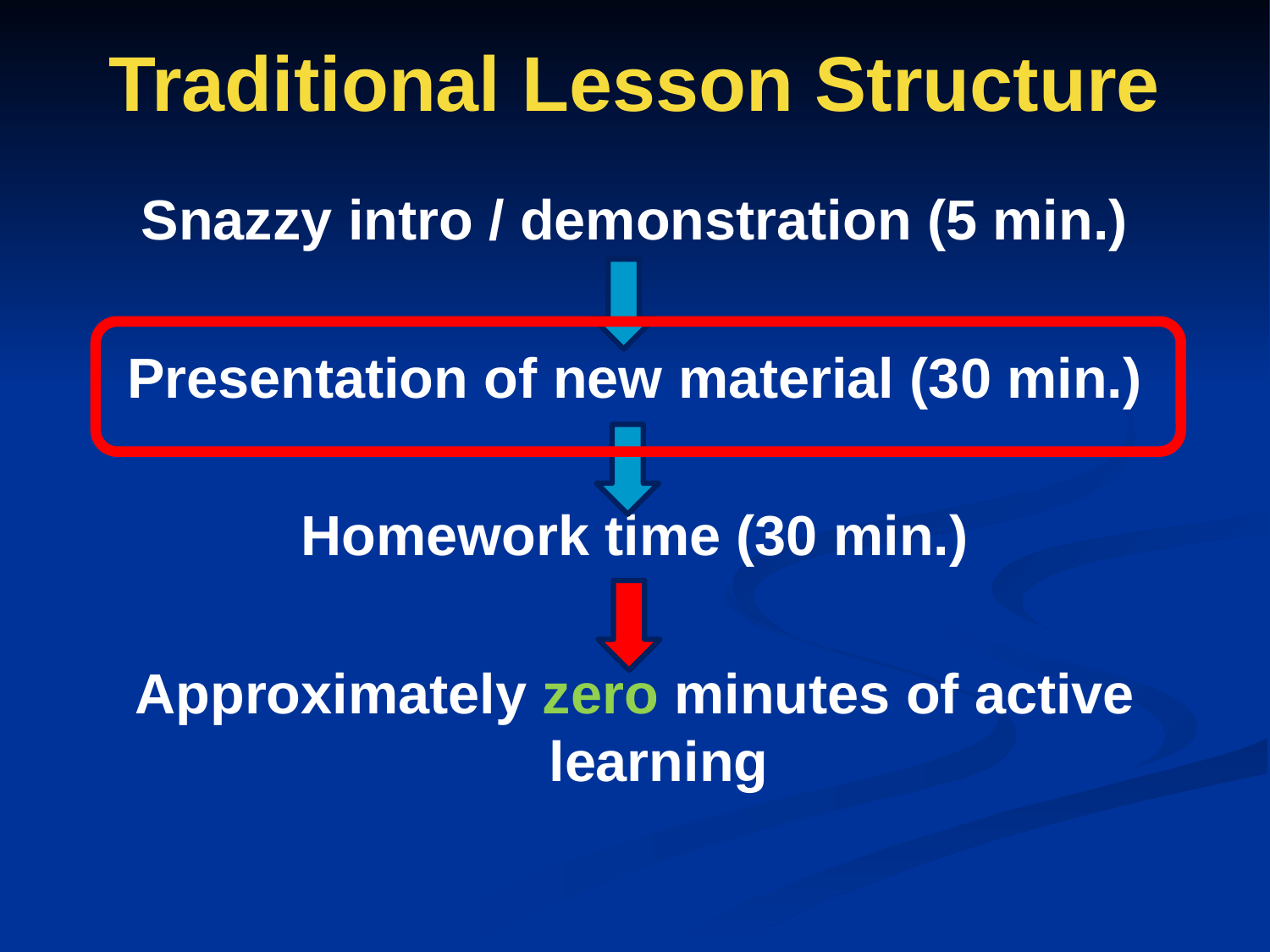

# Traditional Lesson Structure
Snazzy intro / demonstration (5 min.)

Presentation of new material (30 min.)

Homework time (30 min.)

Approximately zero minutes of active learning